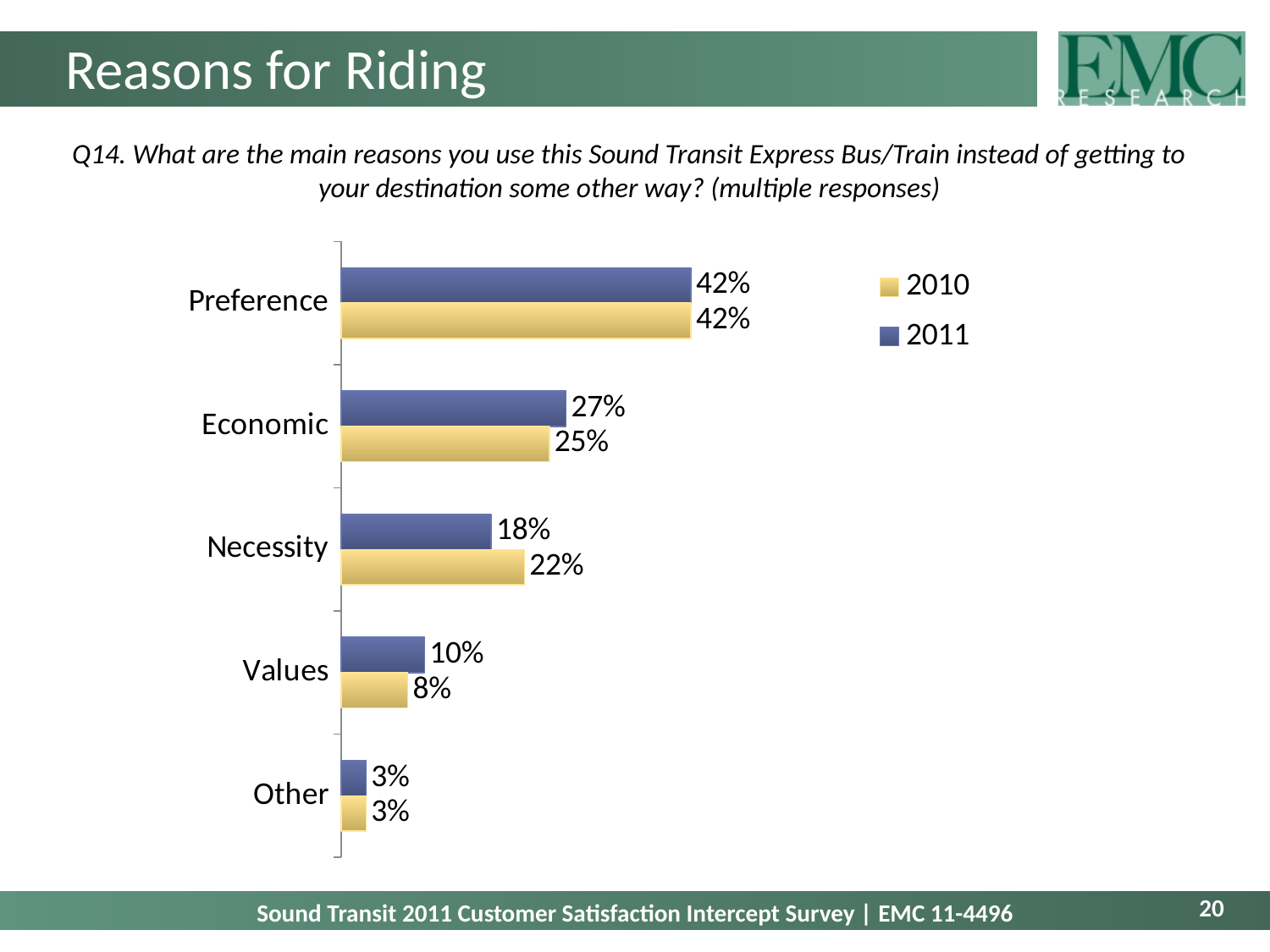

# Reasons for Riding
Q14. What are the main reasons you use this Sound Transit Express Bus/Train instead of getting to your destination some other way? (multiple responses)

### Chart

| Category | 2011 | 2010 |
|---|---|---|
| Preference | 0.42 | 0.42 |
| Economic | 0.27 | 0.25 |
| Necessity | 0.18 | 0.22 |
| Values | 0.1 | 0.08 |
| Other | 0.03 | 0.03 |